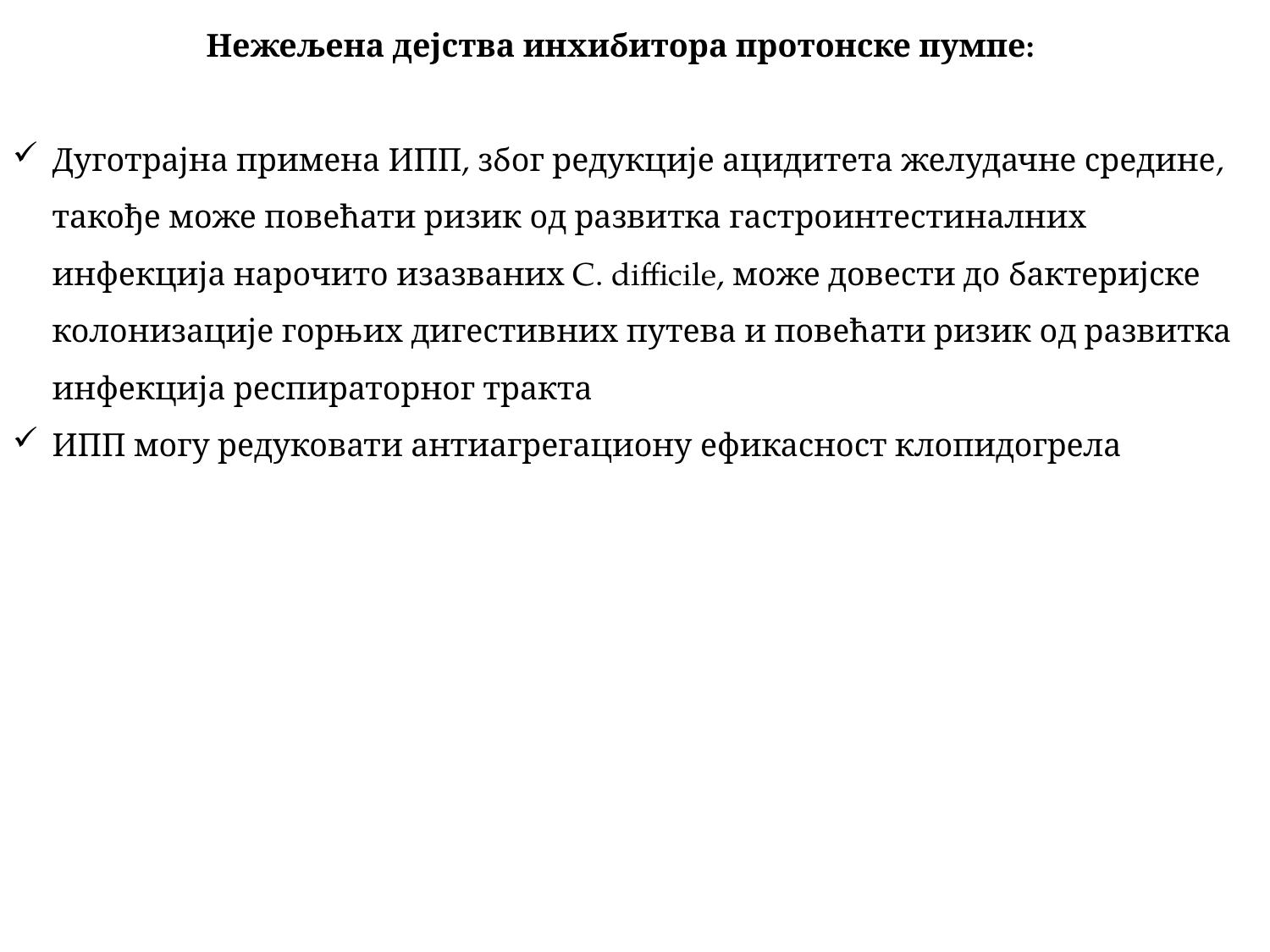

Нежељена дејства инхибитора протонске пумпе:

Дуготрајна примена ИПП, због редукције ацидитета желудачне средине, такође може повећати ризик од развитка гастроинтестиналних инфекција нарочито изазваних C. difficile, може довести до бактеријске колонизације горњих дигестивних путева и повећати ризик од развитка инфекција респираторног тракта
ИПП могу редуковати антиагрегациону ефикасност клопидогрела